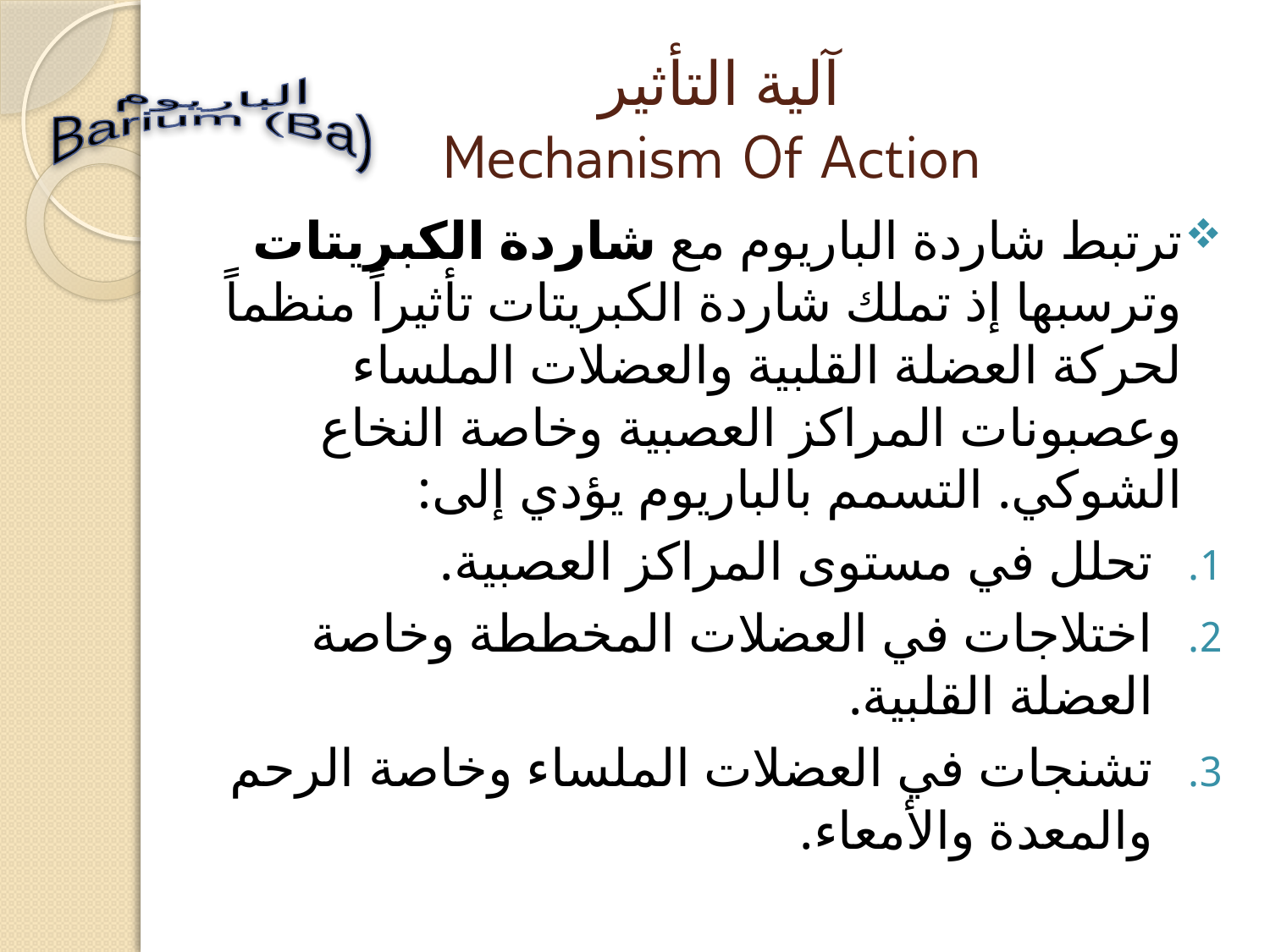

# آلية التأثير Mechanism Of Action
الباريوم
Barium (Ba)
ترتبط شاردة الباريوم مع شاردة الكبريتات وترسبها إذ تملك شاردة الكبريتات تأثيراً منظماً لحركة العضلة القلبية والعضلات الملساء وعصبونات المراكز العصبية وخاصة النخاع الشوكي. التسمم بالباريوم يؤدي إلى:
تحلل في مستوى المراكز العصبية.
اختلاجات في العضلات المخططة وخاصة العضلة القلبية.
تشنجات في العضلات الملساء وخاصة الرحم والمعدة والأمعاء.